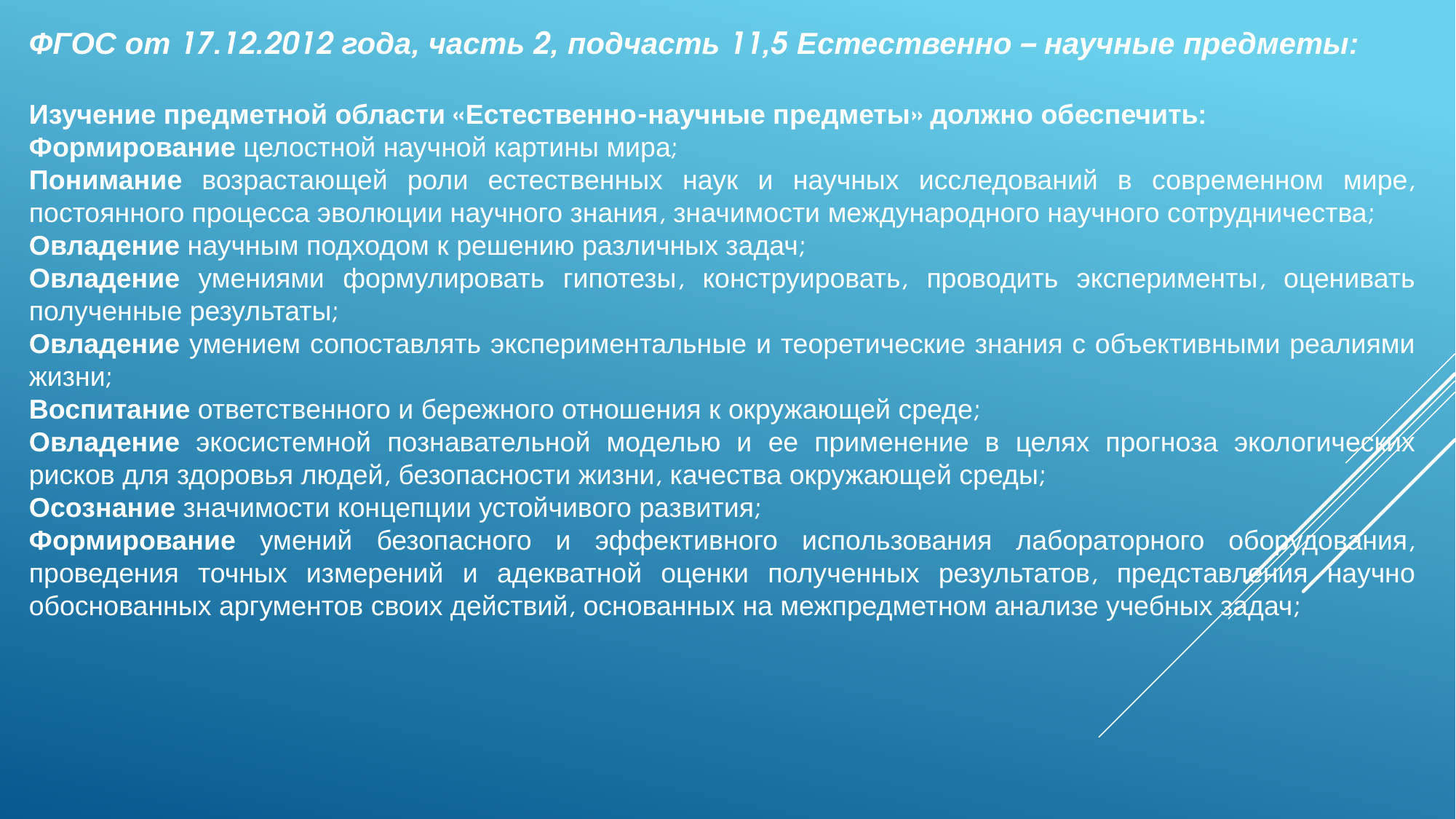

ФГОС от 17.12.2012 года, часть 2, подчасть 11,5 Естественно – научные предметы:

Изучение предметной области «Естественно-научные предметы» должно обеспечить:
Формирование целостной научной картины мира;
Понимание возрастающей роли естественных наук и научных исследований в современном мире, постоянного процесса эволюции научного знания, значимости международного научного сотрудничества;
Овладение научным подходом к решению различных задач;
Овладение умениями формулировать гипотезы, конструировать, проводить эксперименты, оценивать полученные результаты;
Овладение умением сопоставлять экспериментальные и теоретические знания с объективными реалиями жизни;
Воспитание ответственного и бережного отношения к окружающей среде;
Овладение экосистемной познавательной моделью и ее применение в целях прогноза экологических рисков для здоровья людей, безопасности жизни, качества окружающей среды;
Осознание значимости концепции устойчивого развития;
Формирование умений безопасного и эффективного использования лабораторного оборудования, проведения точных измерений и адекватной оценки полученных результатов, представления научно обоснованных аргументов своих действий, основанных на межпредметном анализе учебных задач;